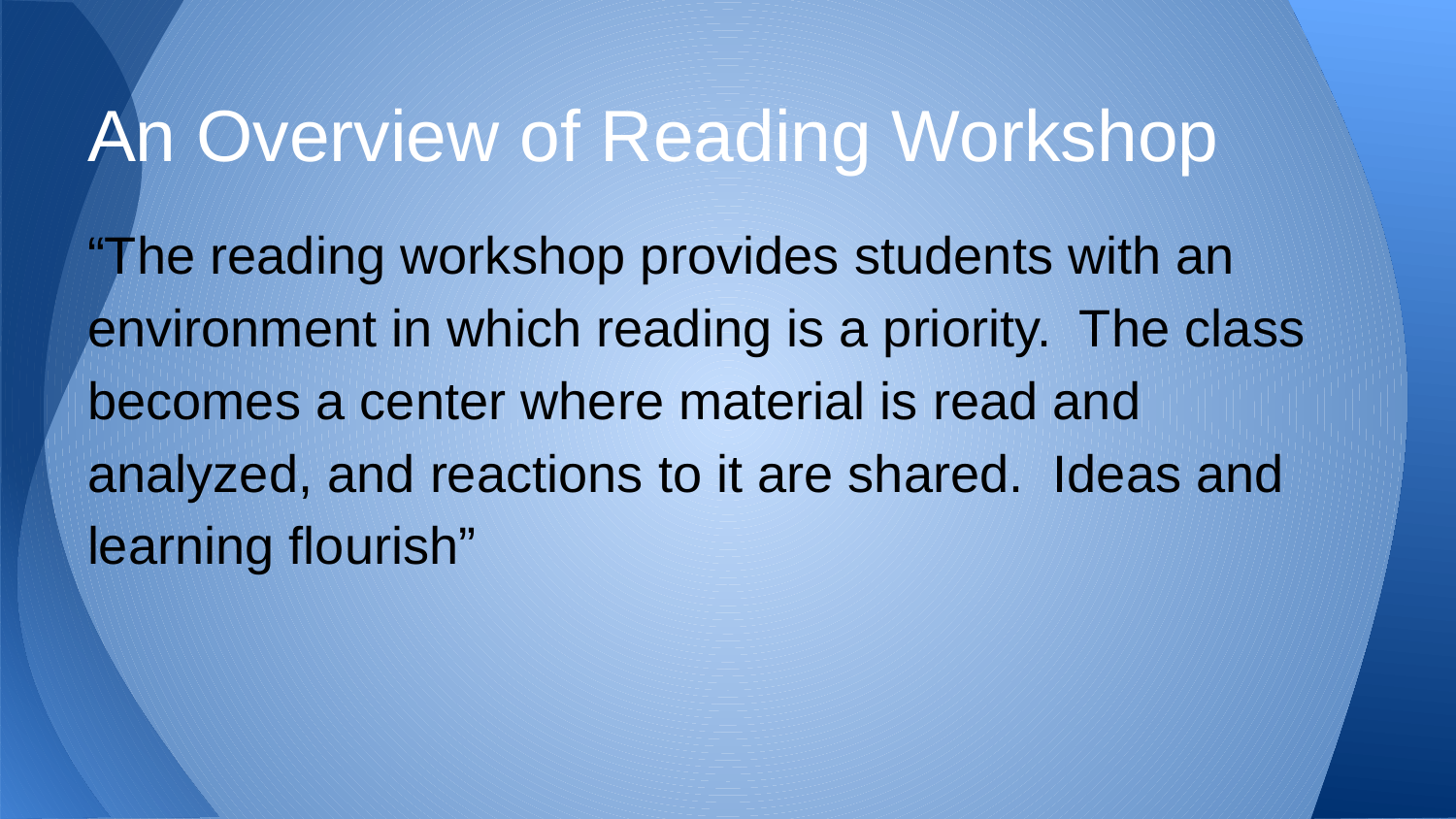

# An Overview of Reading Workshop
“The reading workshop provides students with an environment in which reading is a priority.  The class becomes a center where material is read and analyzed, and reactions to it are shared.  Ideas and learning flourish”